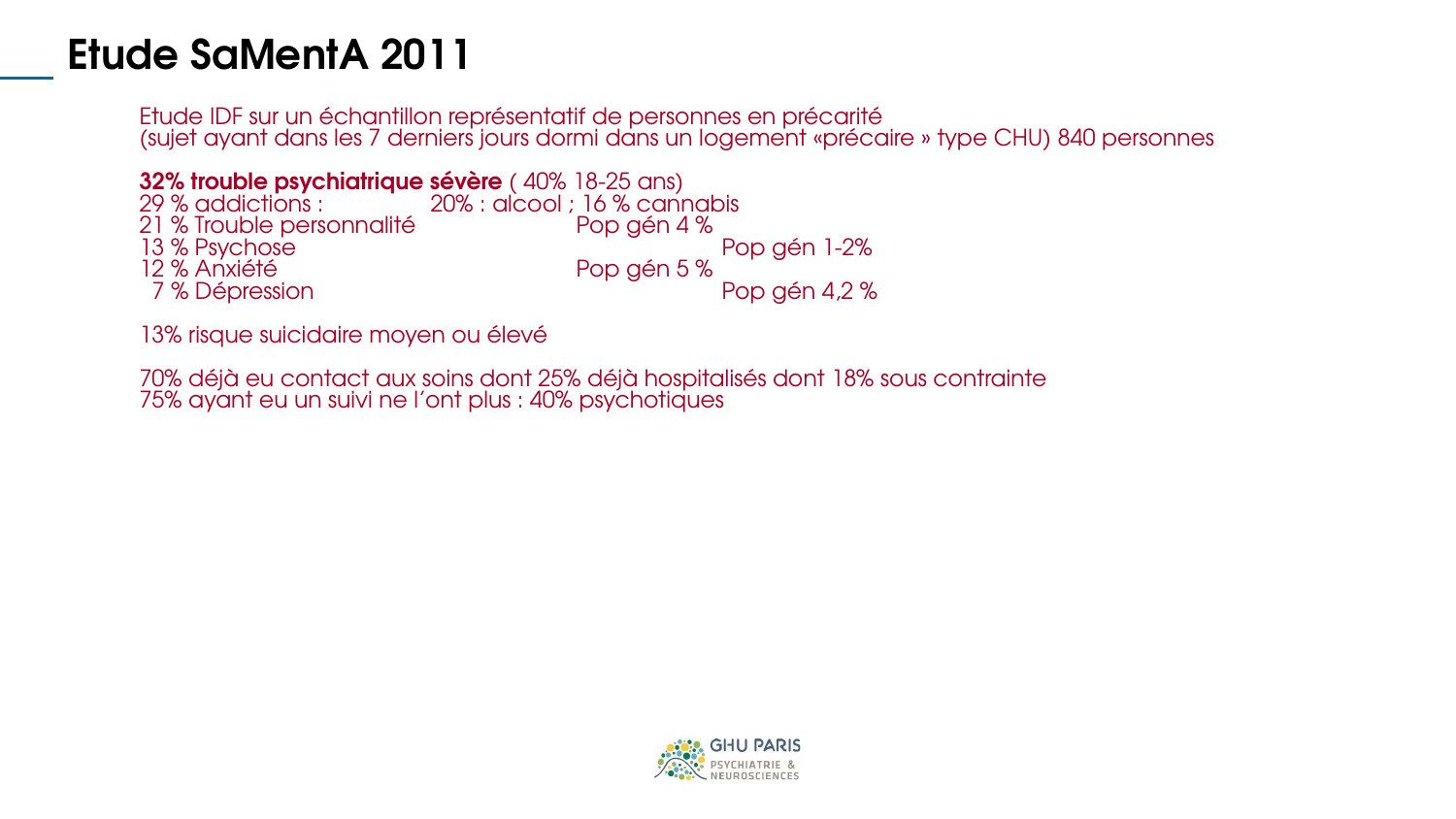

# Etude SaMentA 2011
Etude IDF sur un échantillon représentatif de personnes en précarité
(sujet ayant dans les 7 derniers jours dormi dans un logement «précaire » type CHU) 840 personnes

32% trouble psychiatrique sévère ( 40% 18-25 ans)
29 % addictions : 	20% : alcool ; 16 % cannabis
21 % Trouble personnalité 		Pop gén 4 %
13 % Psychose 	 		Pop gén 1-2%
12 % Anxiété			Pop gén 5 %
  7 % Dépression			Pop gén 4,2 %

13% risque suicidaire moyen ou élevé

70% déjà eu contact aux soins dont 25% déjà hospitalisés dont 18% sous contrainte
75% ayant eu un suivi ne l’ont plus : 40% psychotiques